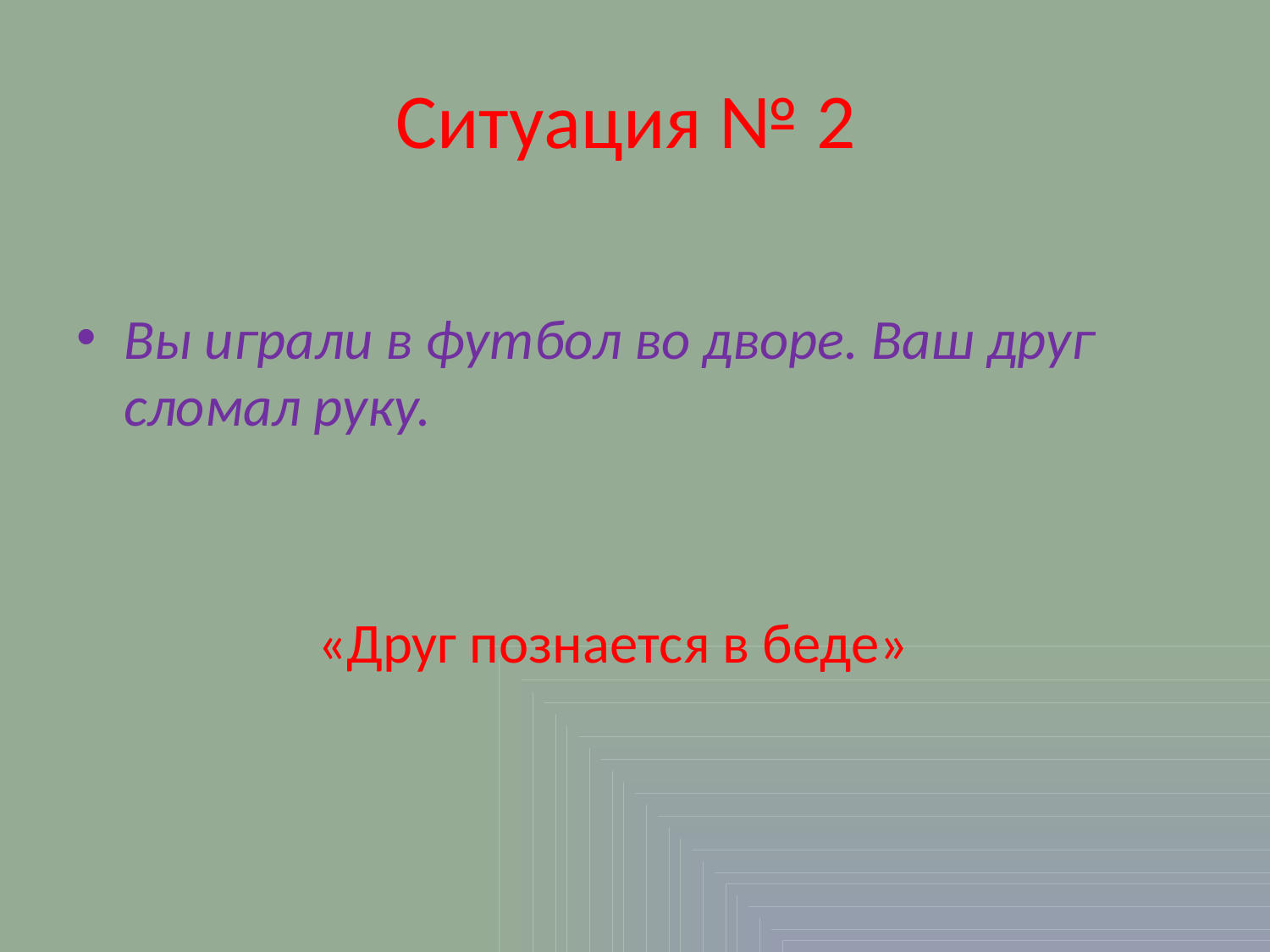

# Ситуация № 2
Вы играли в футбол во дворе. Ваш друг сломал руку.

                   «Друг познается в беде»